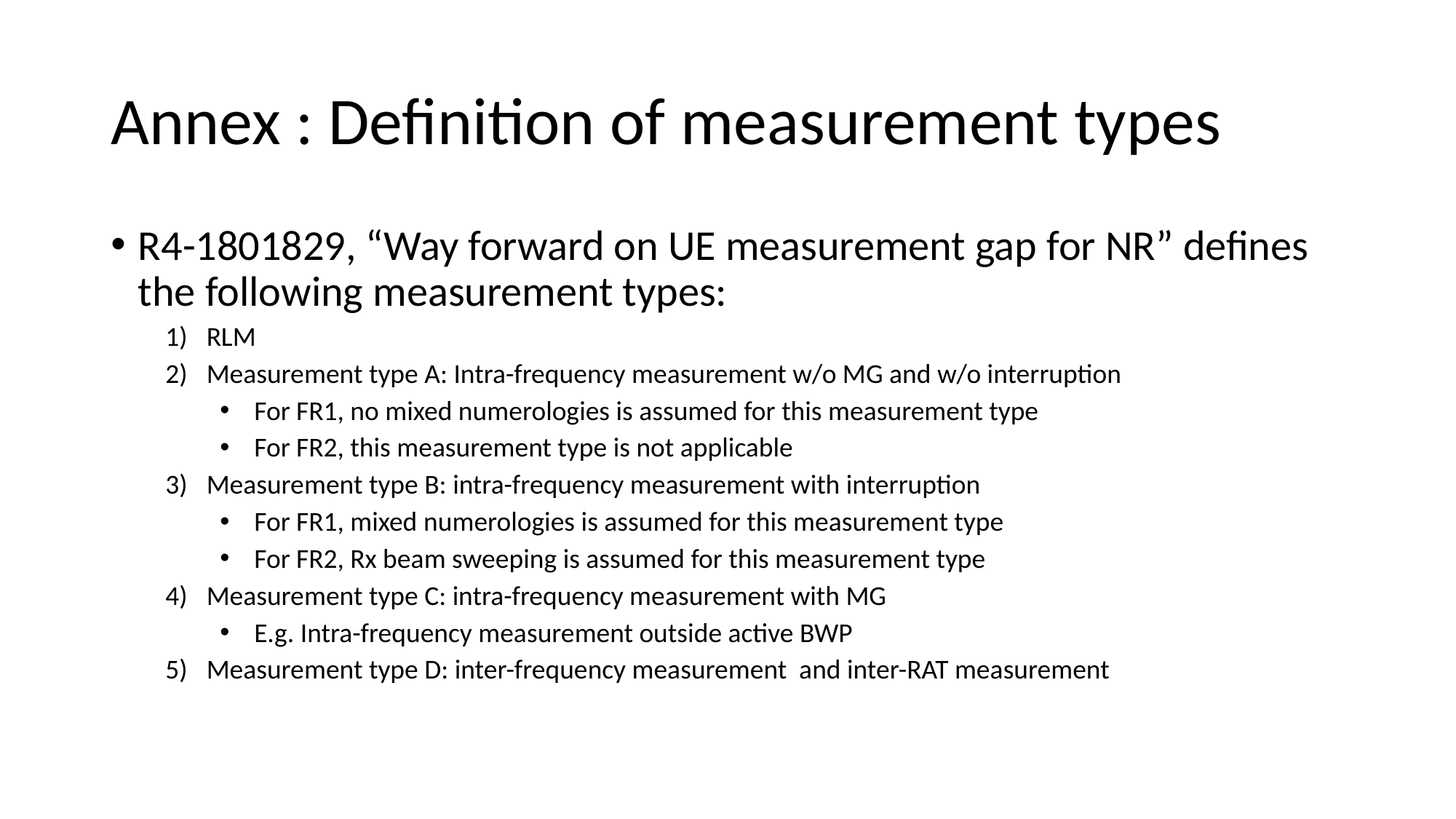

# Annex : Definition of measurement types
R4-1801829, “Way forward on UE measurement gap for NR” defines the following measurement types:
RLM
Measurement type A: Intra-frequency measurement w/o MG and w/o interruption
For FR1, no mixed numerologies is assumed for this measurement type
For FR2, this measurement type is not applicable
Measurement type B: intra-frequency measurement with interruption
For FR1, mixed numerologies is assumed for this measurement type
For FR2, Rx beam sweeping is assumed for this measurement type
Measurement type C: intra-frequency measurement with MG
E.g. Intra-frequency measurement outside active BWP
Measurement type D: inter-frequency measurement  and inter-RAT measurement